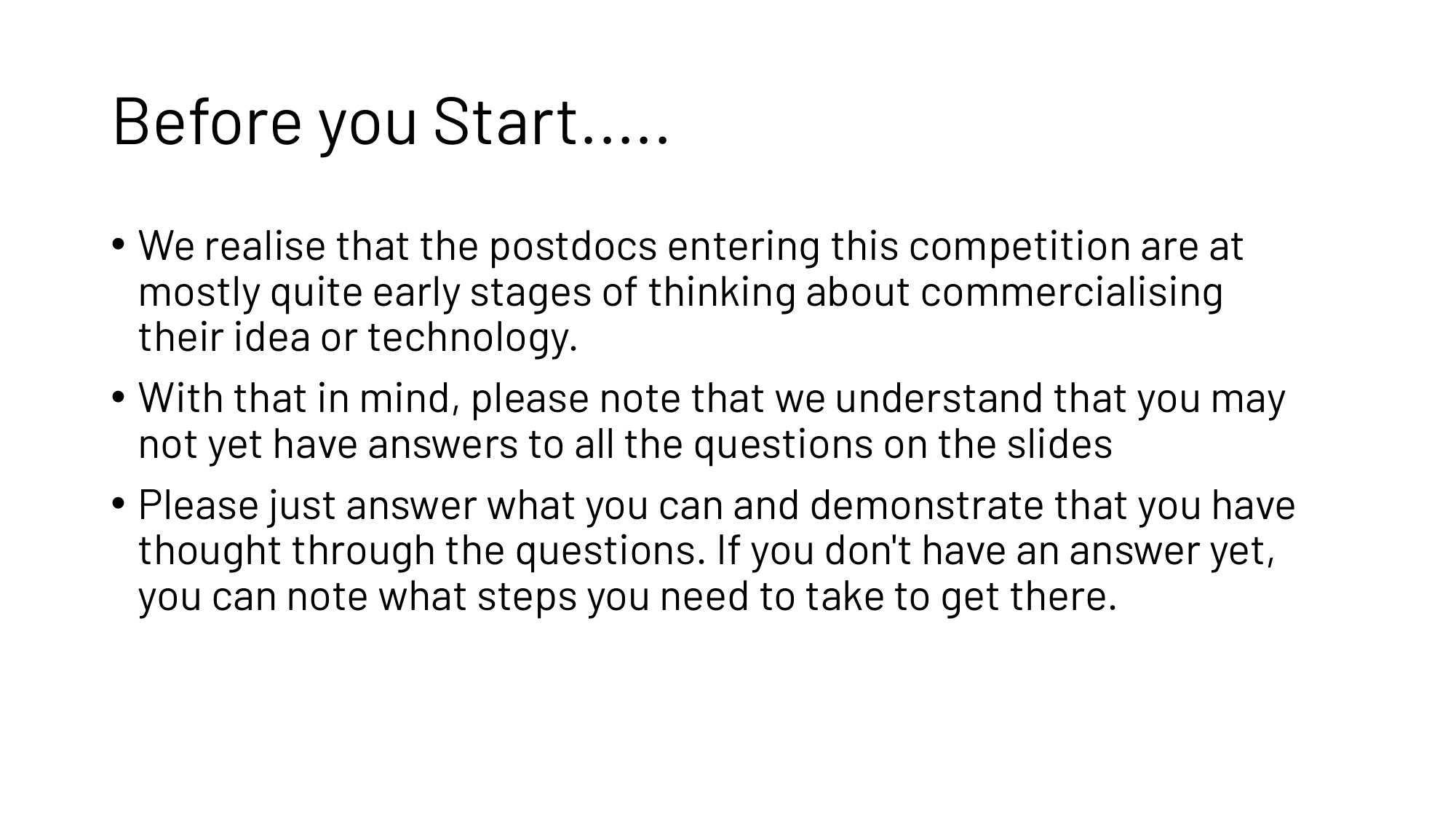

# Before you Start.....
We realise that the postdocs entering this competition are at mostly quite early stages of thinking about commercialising their idea or technology.
With that in mind, please note that we understand that you may not yet have answers to all the questions on the slides
Please just answer what you can and demonstrate that you have thought through the questions. If you don't have an answer yet, you can note what steps you need to take to get there.